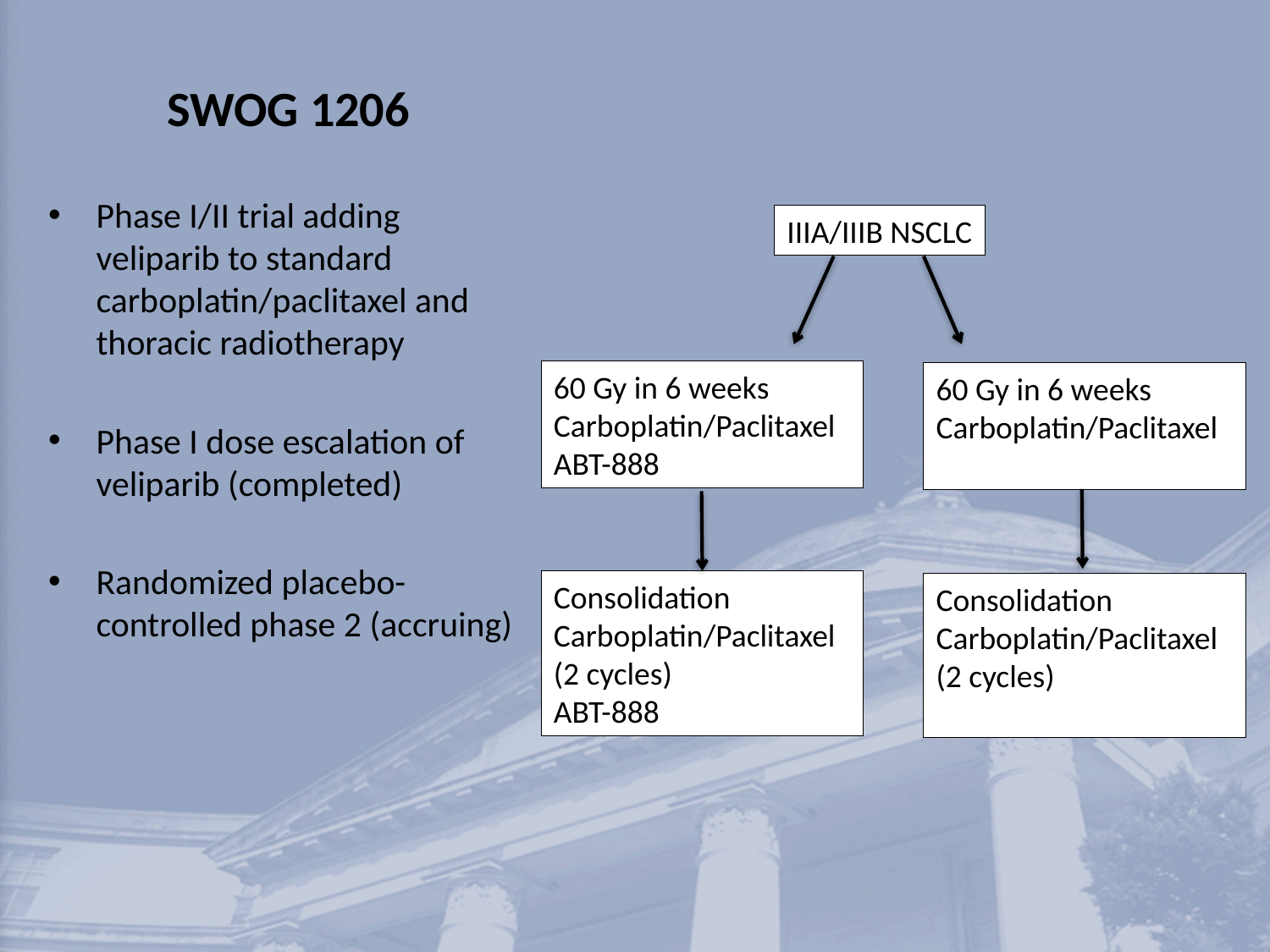

SWOG 1206

Phase I/II trial adding veliparib to standard carboplatin/paclitaxel and thoracic radiotherapy

Phase I dose escalation of veliparib (completed)

Randomized placebo-controlled phase 2 (accruing)
IIIA/IIIB NSCLC
60 Gy in 6 weeks
Carboplatin/Paclitaxel
ABT-888
60 Gy in 6 weeks
Carboplatin/Paclitaxel

Consolidation
Carboplatin/Paclitaxel
(2 cycles)
ABT-888
Consolidation
Carboplatin/Paclitaxel
(2 cycles)